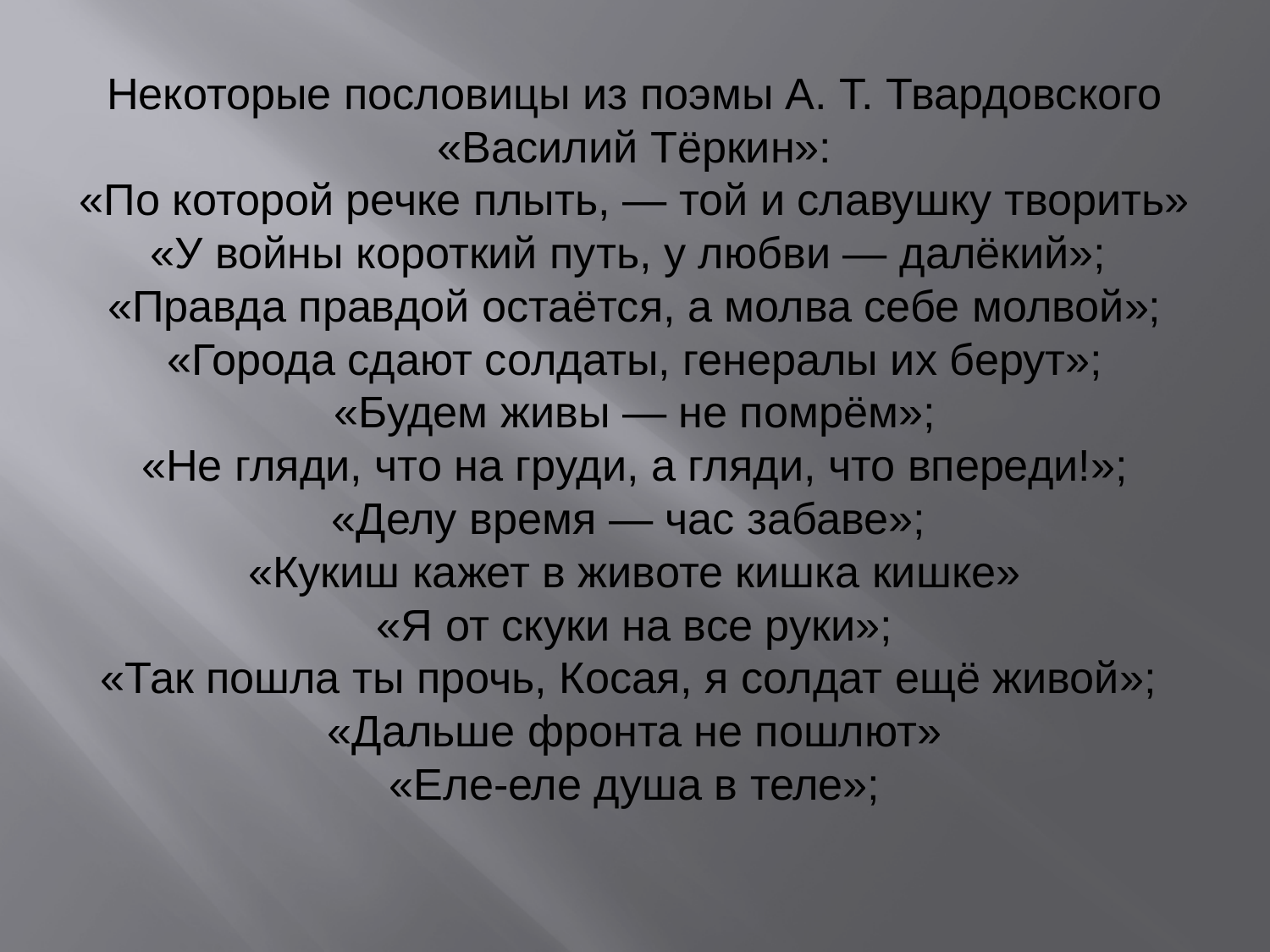

# Некоторые пословицы из поэмы А. Т. Твардовского «Василий Тёркин»: «По которой речке плыть, — той и славушку творить» «У войны короткий путь, у любви — далёкий»;  «Правда правдой остаётся, а молва себе молвой»; «Города сдают солдаты, генералы их берут»; «Будем живы — не помрём»; «Не гляди, что на груди, а гляди, что впереди!»; «Делу время — час забаве»;  «Кукиш кажет в животе кишка кишке» «Я от скуки на все руки»; «Так пошла ты прочь, Косая, я солдат ещё живой»;  «Дальше фронта не пошлют» «Еле-еле душа в теле»;